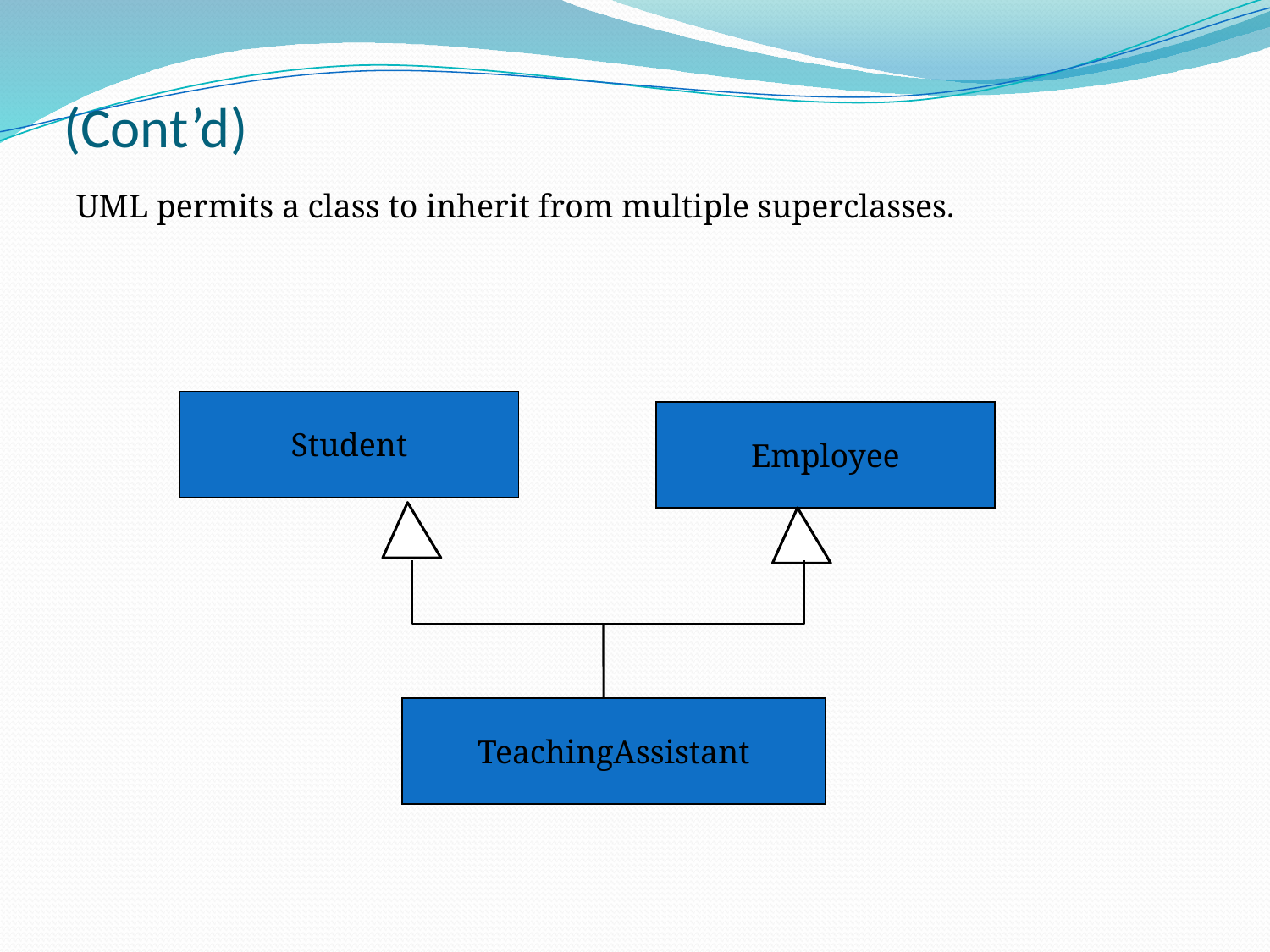

# (Cont’d)
UML permits a class to inherit from multiple superclasses.
Student
Employee

TeachingAssistant